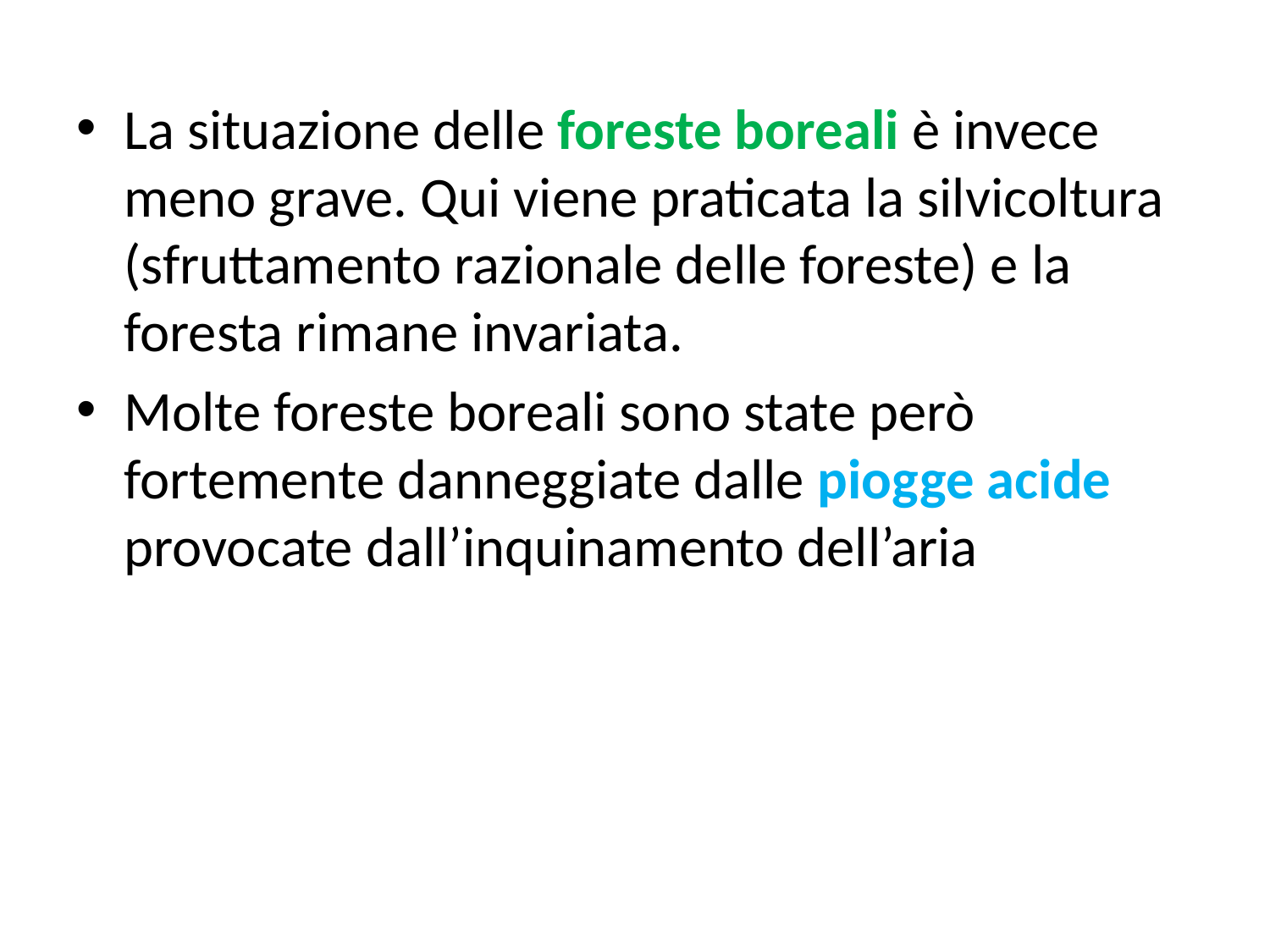

La situazione delle foreste boreali è invece meno grave. Qui viene praticata la silvicoltura (sfruttamento razionale delle foreste) e la foresta rimane invariata.
Molte foreste boreali sono state però fortemente danneggiate dalle piogge acide provocate dall’inquinamento dell’aria